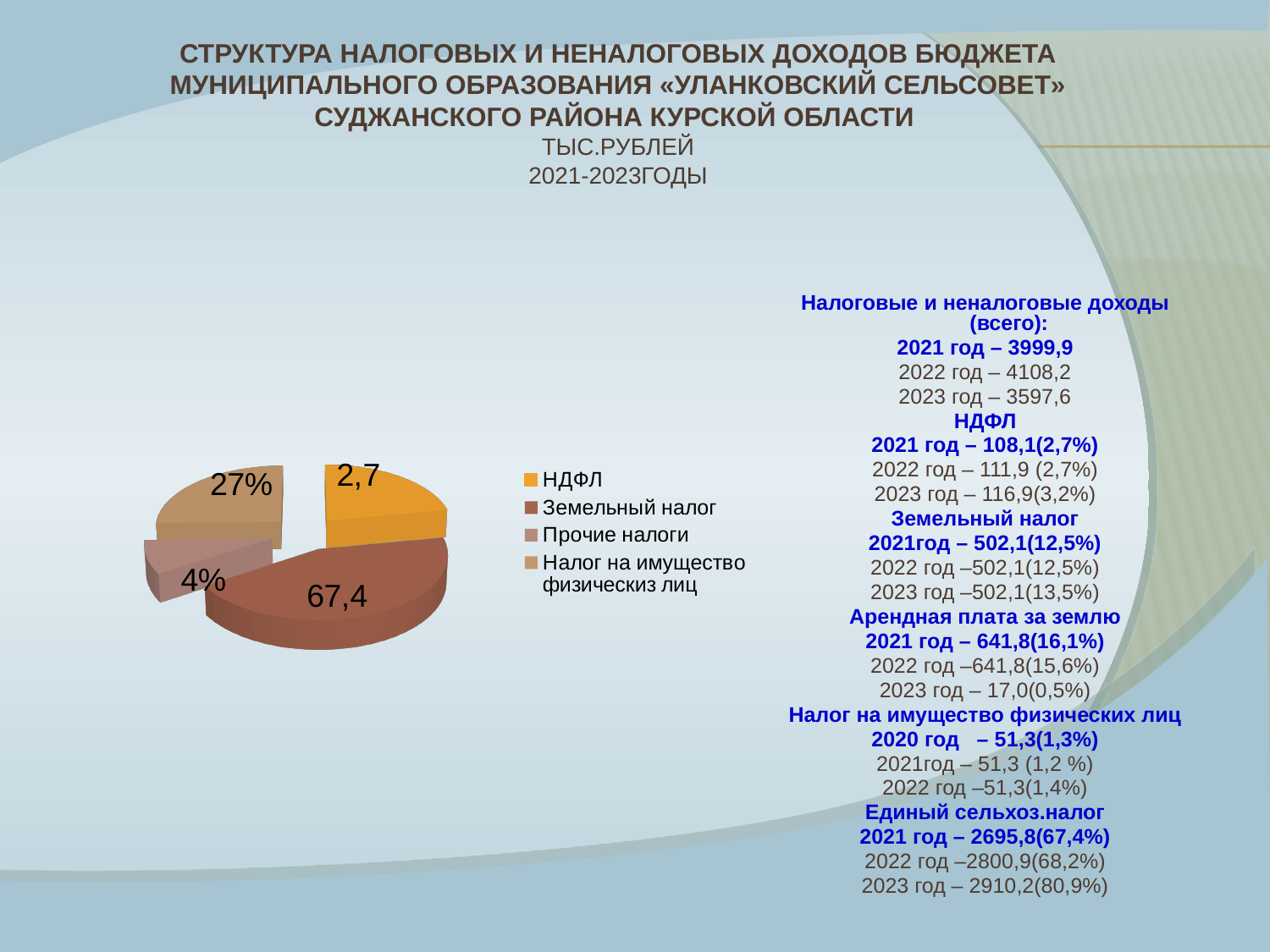

# Структура налоговых и неналоговых доходов бюджета муниципального образования «Уланковский сельсовет» Суджанского района Курской области тыс.рублей 2021-2023годы

[unsupported chart]

Налоговые и неналоговые доходы (всего):
2021 год – 3999,9
2022 год – 4108,2
2023 год – 3597,6
НДФЛ
2021 год – 108,1(2,7%)
2022 год – 111,9 (2,7%)
2023 год – 116,9(3,2%)
Земельный налог
2021год – 502,1(12,5%)
2022 год –502,1(12,5%)
2023 год –502,1(13,5%)
Арендная плата за землю
2021 год – 641,8(16,1%)
2022 год –641,8(15,6%)
2023 год – 17,0(0,5%)
Налог на имущество физических лиц
2020 год   – 51,3(1,3%)
2021год – 51,3 (1,2 %)
2022 год –51,3(1,4%)
Единый сельхоз.налог
2021 год – 2695,8(67,4%)
2022 год –2800,9(68,2%)
2023 год – 2910,2(80,9%)